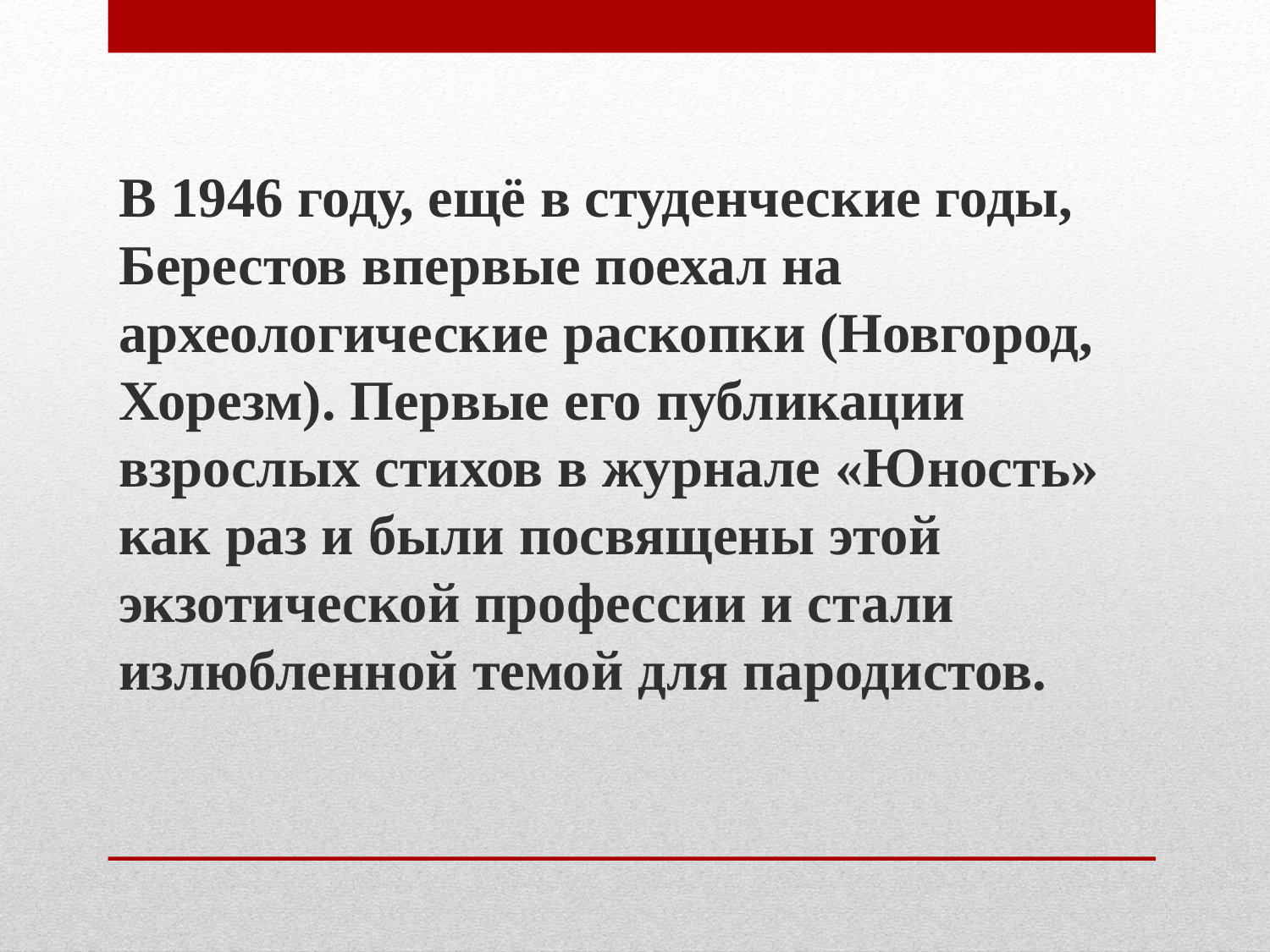

В 1946 году, ещё в студенческие годы, Берестов впервые поехал на археологические раскопки (Новгород, Хорезм). Первые его публикации взрослых стихов в журнале «Юность» как раз и были посвящены этой экзотической профессии и стали излюбленной темой для пародистов.